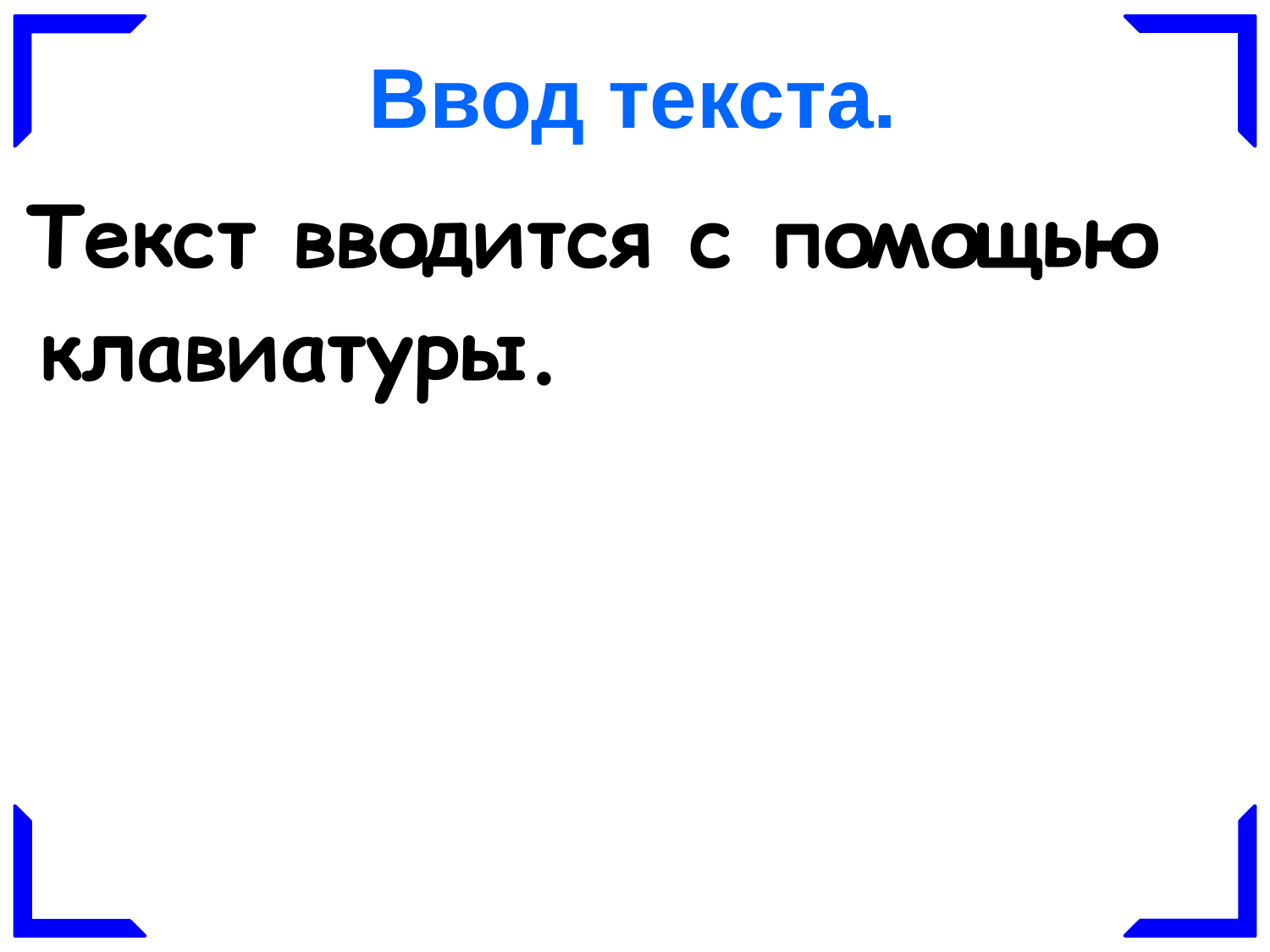

Ввод текста.
Текст вводится с помощью
клавиатуры.